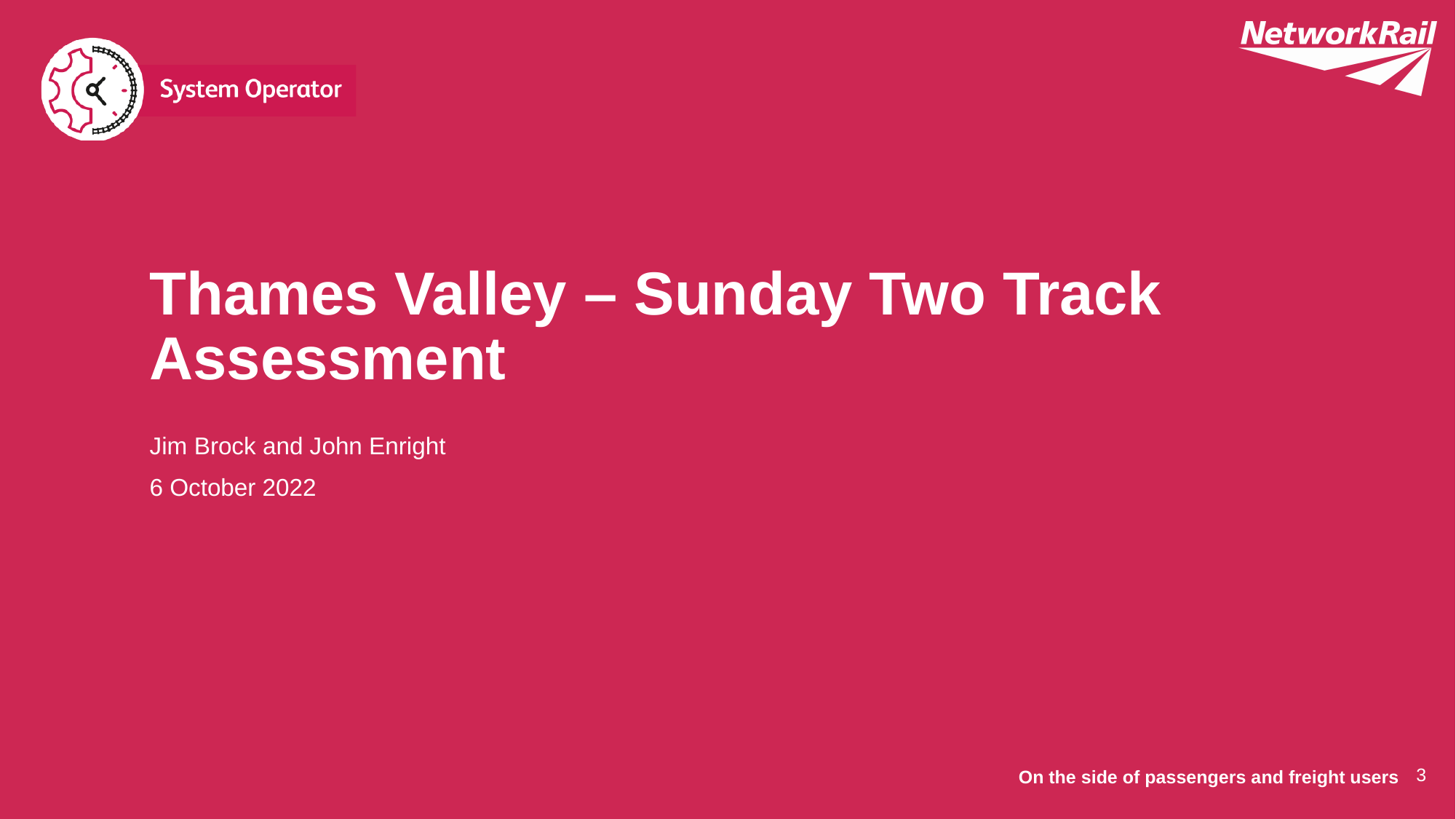

Thames Valley – Sunday Two Track Assessment
Jim Brock and John Enright
6 October 2022